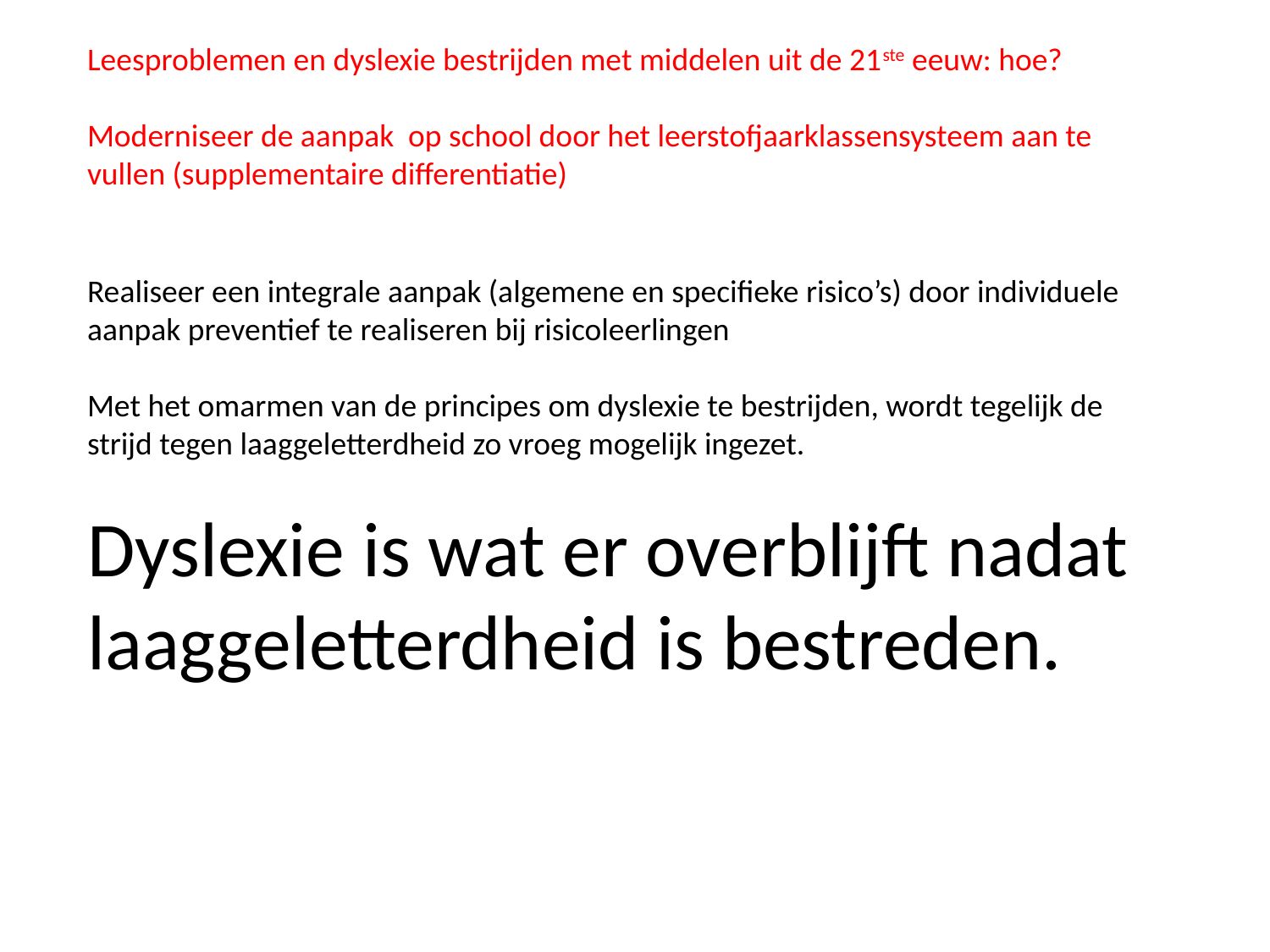

Leesproblemen en dyslexie bestrijden met middelen uit de 21ste eeuw: hoe?
Moderniseer de aanpak  op school door het leerstofjaarklassensysteem aan te vullen (supplementaire differentiatie)

Realiseer een integrale aanpak (algemene en specifieke risico’s) door individuele aanpak preventief te realiseren bij risicoleerlingen

Met het omarmen van de principes om dyslexie te bestrijden, wordt tegelijk de strijd tegen laaggeletterdheid zo vroeg mogelijk ingezet.

Dyslexie is wat er overblijft nadat laaggeletterdheid is bestreden.